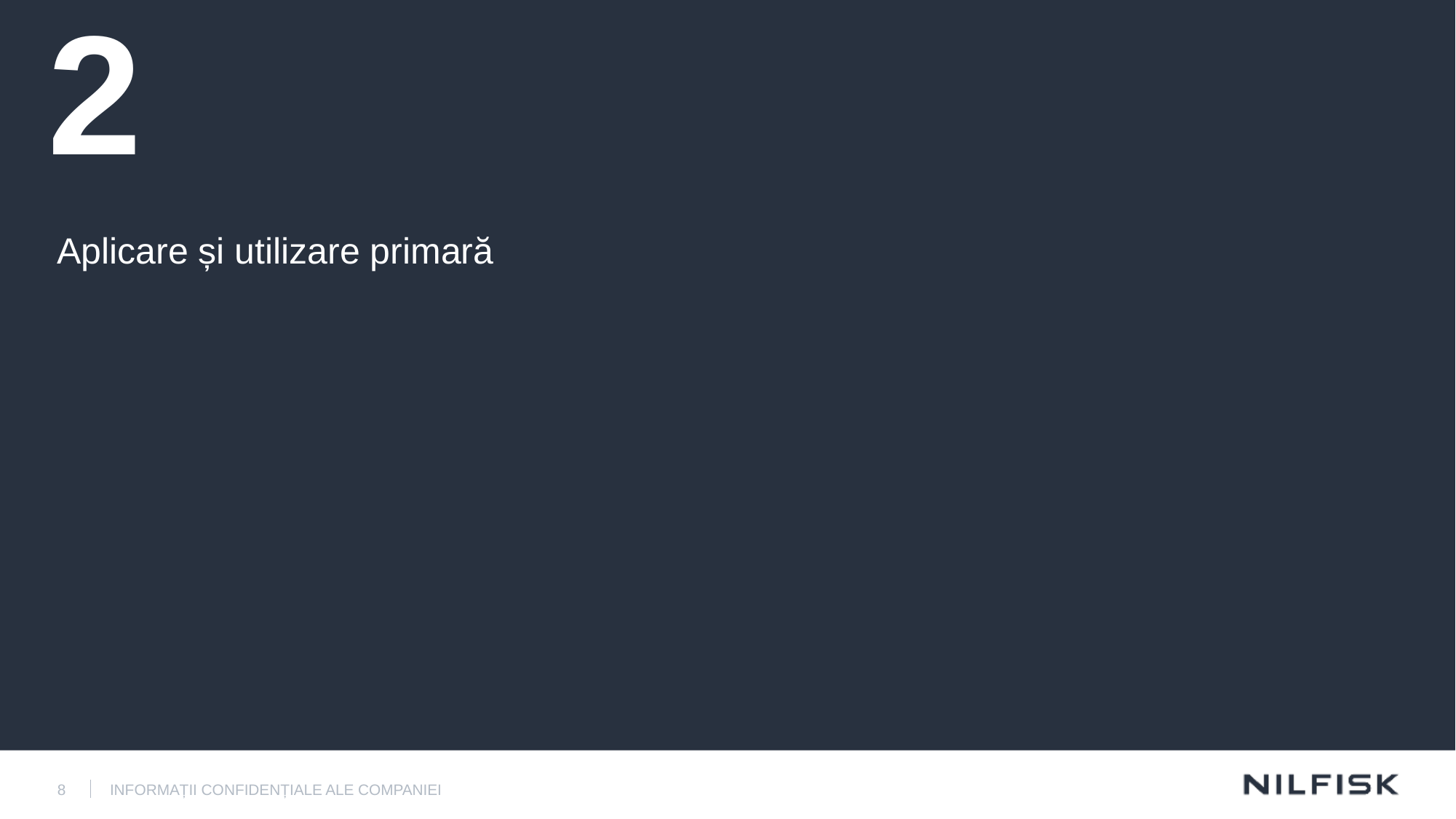

# 2
Aplicare și utilizare primară
INFORMAȚII CONFIDENȚIALE ALE COMPANIEI
8